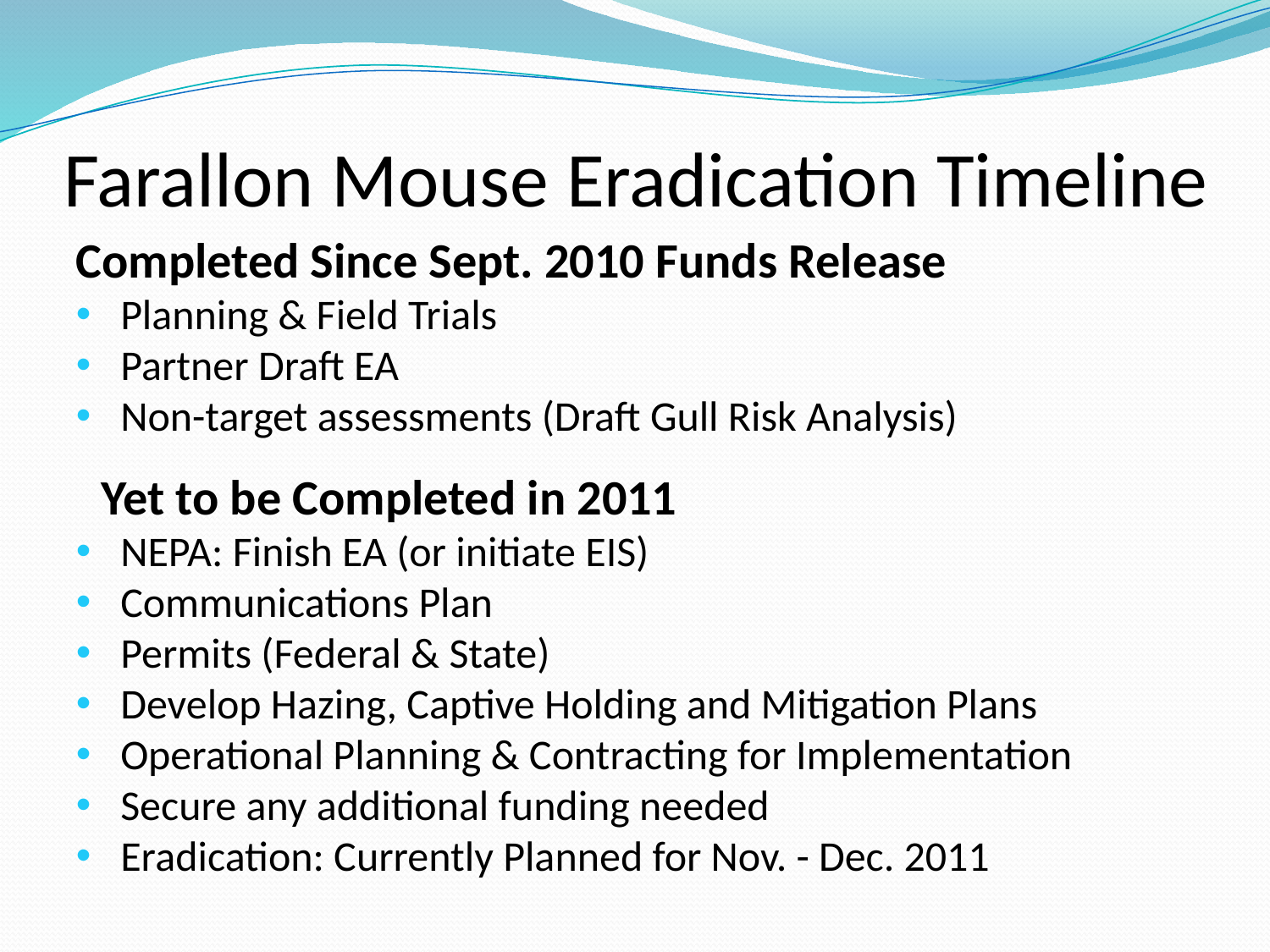

# Farallon Mouse Eradication Timeline
Completed Since Sept. 2010 Funds Release
  Planning & Field Trials
  Partner Draft EA
  Non-target assessments (Draft Gull Risk Analysis)

Yet to be Completed in 2011
  NEPA: Finish EA (or initiate EIS)
  Communications Plan
  Permits (Federal & State)
  Develop Hazing, Captive Holding and Mitigation Plans
  Operational Planning & Contracting for Implementation
  Secure any additional funding needed
  Eradication: Currently Planned for Nov. - Dec. 2011